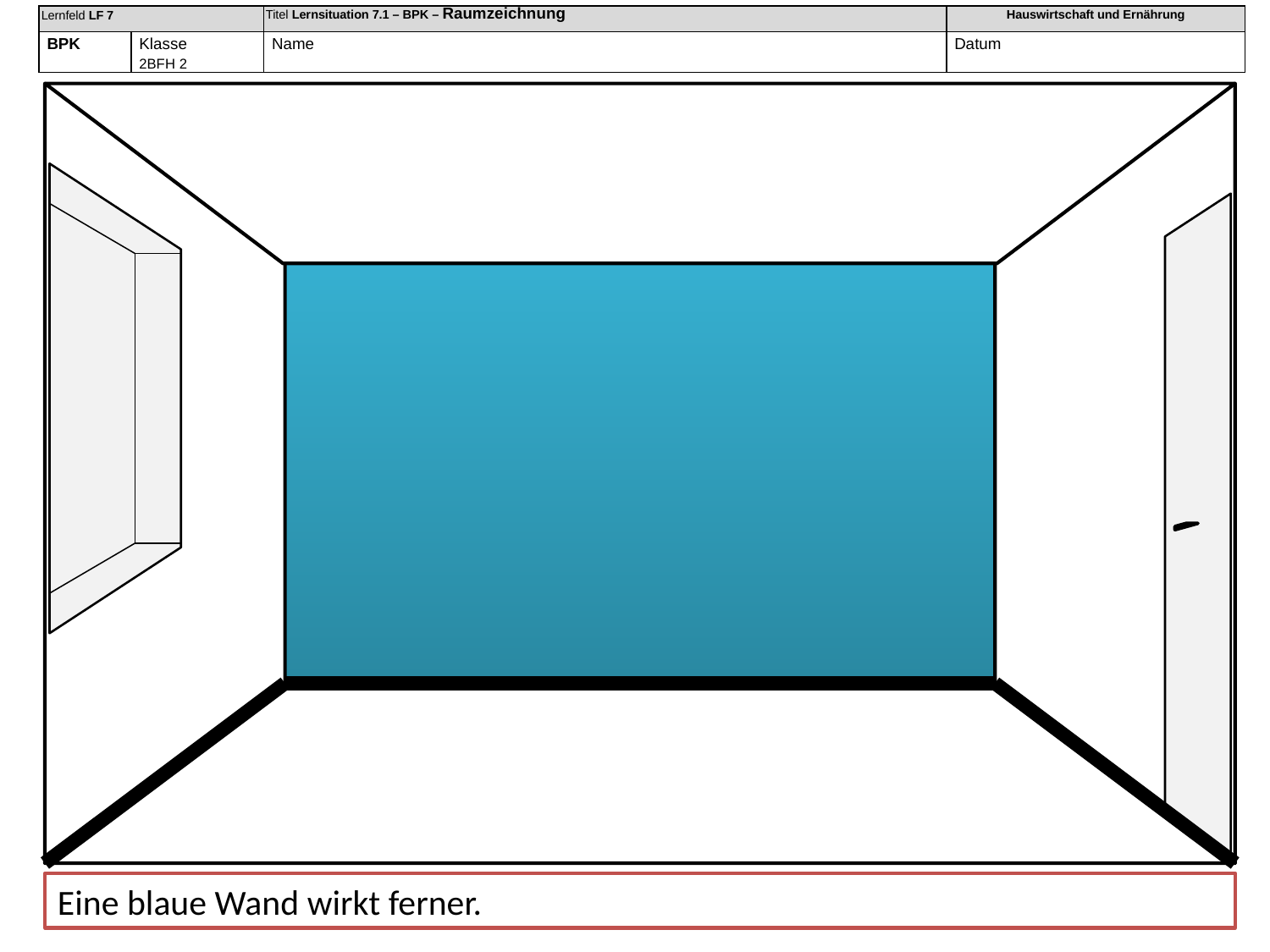

| Lernfeld LF 7 |  | Titel Lernsituation 7.1 – BPK – Raumzeichnung | Hauswirtschaft und Ernährung |
| --- | --- | --- | --- |
| BPK | Klasse 2BFH 2 | Name | Datum |

Eine blaue Wand wirkt ferner.